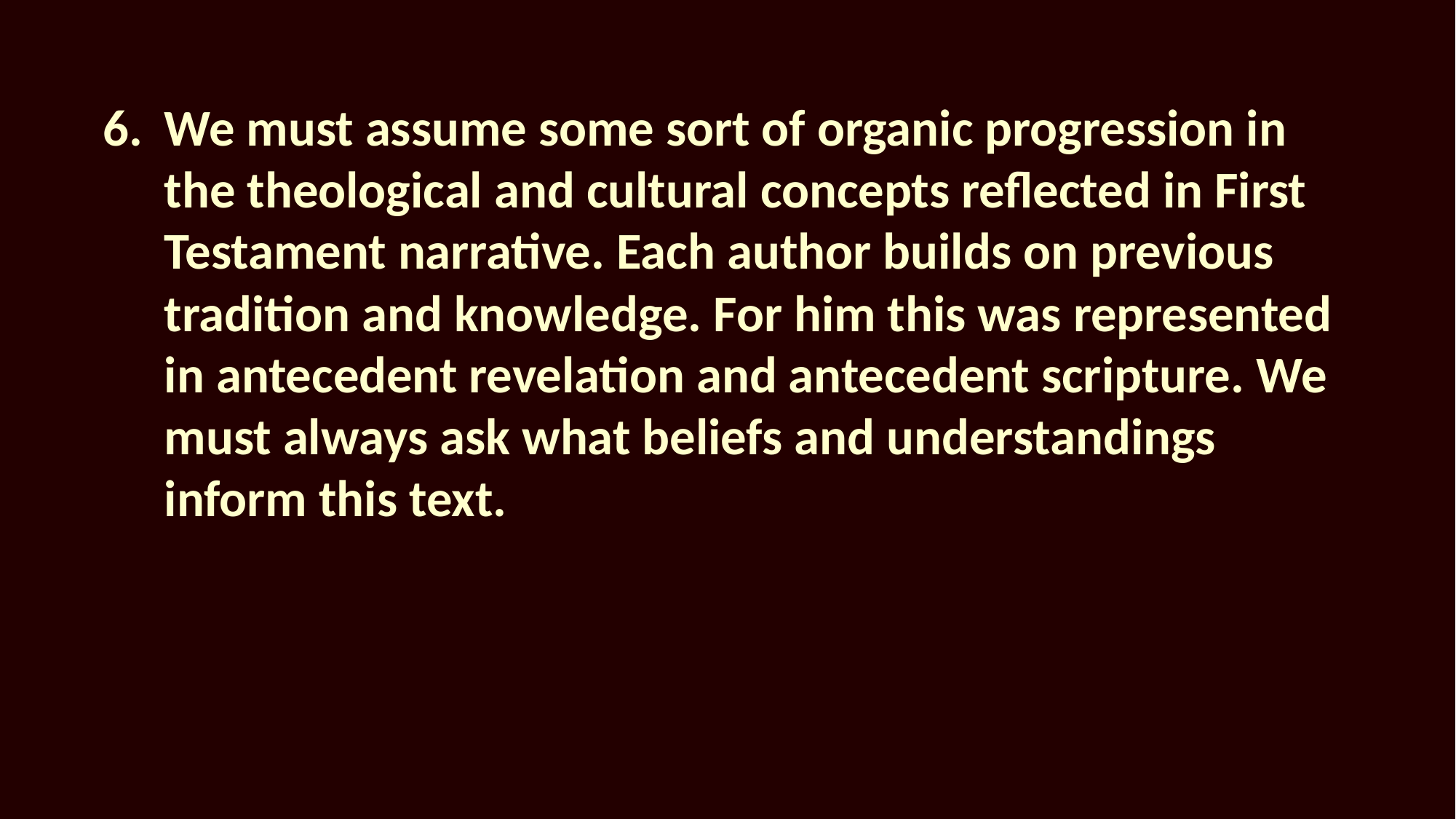

We must assume some sort of organic progression in the theological and cultural concepts reflected in First Testament narrative. Each author builds on previous tradition and knowledge. For him this was represented in antecedent revelation and antecedent scripture. We must always ask what beliefs and understandings inform this text.